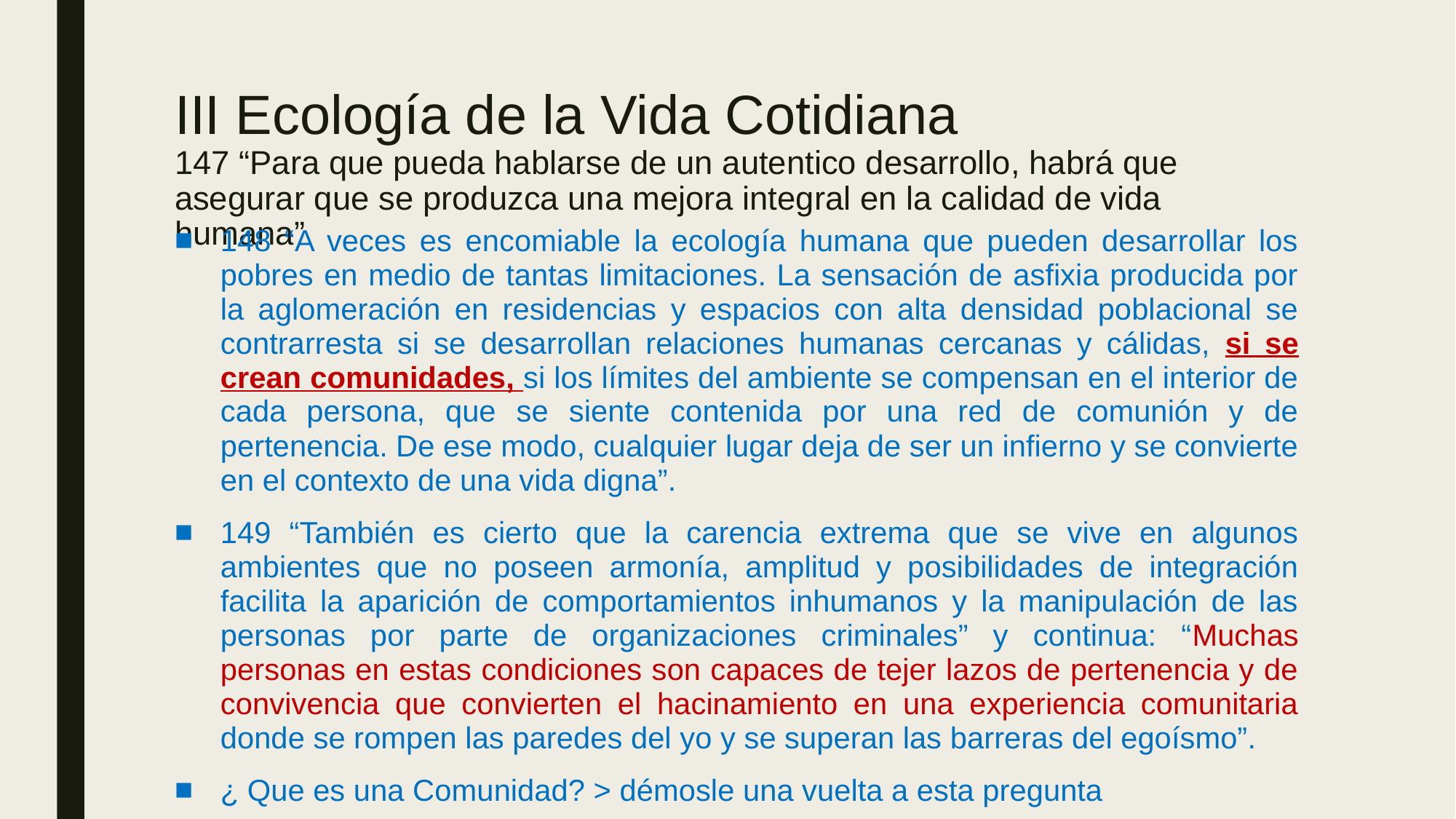

# III Ecología de la Vida Cotidiana 147 “Para que pueda hablarse de un autentico desarrollo, habrá que asegurar que se produzca una mejora integral en la calidad de vida humana”
148 “A veces es encomiable la ecología humana que pueden desarrollar los pobres en medio de tantas limitaciones. La sensación de asfixia producida por la aglomeración en residencias y espacios con alta densidad poblacional se contrarresta si se desarrollan relaciones humanas cercanas y cálidas, si se crean comunidades, si los límites del ambiente se compensan en el interior de cada persona, que se siente contenida por una red de comunión y de pertenencia. De ese modo, cualquier lugar deja de ser un infierno y se convierte en el contexto de una vida digna”.
149 “También es cierto que la carencia extrema que se vive en algunos ambientes que no poseen armonía, amplitud y posibilidades de integración facilita la aparición de comportamientos inhumanos y la manipulación de las personas por parte de organizaciones criminales” y continua: “Muchas personas en estas condiciones son capaces de tejer lazos de pertenencia y de convivencia que convierten el hacinamiento en una experiencia comunitaria donde se rompen las paredes del yo y se superan las barreras del egoísmo”.
¿ Que es una Comunidad? > démosle una vuelta a esta pregunta